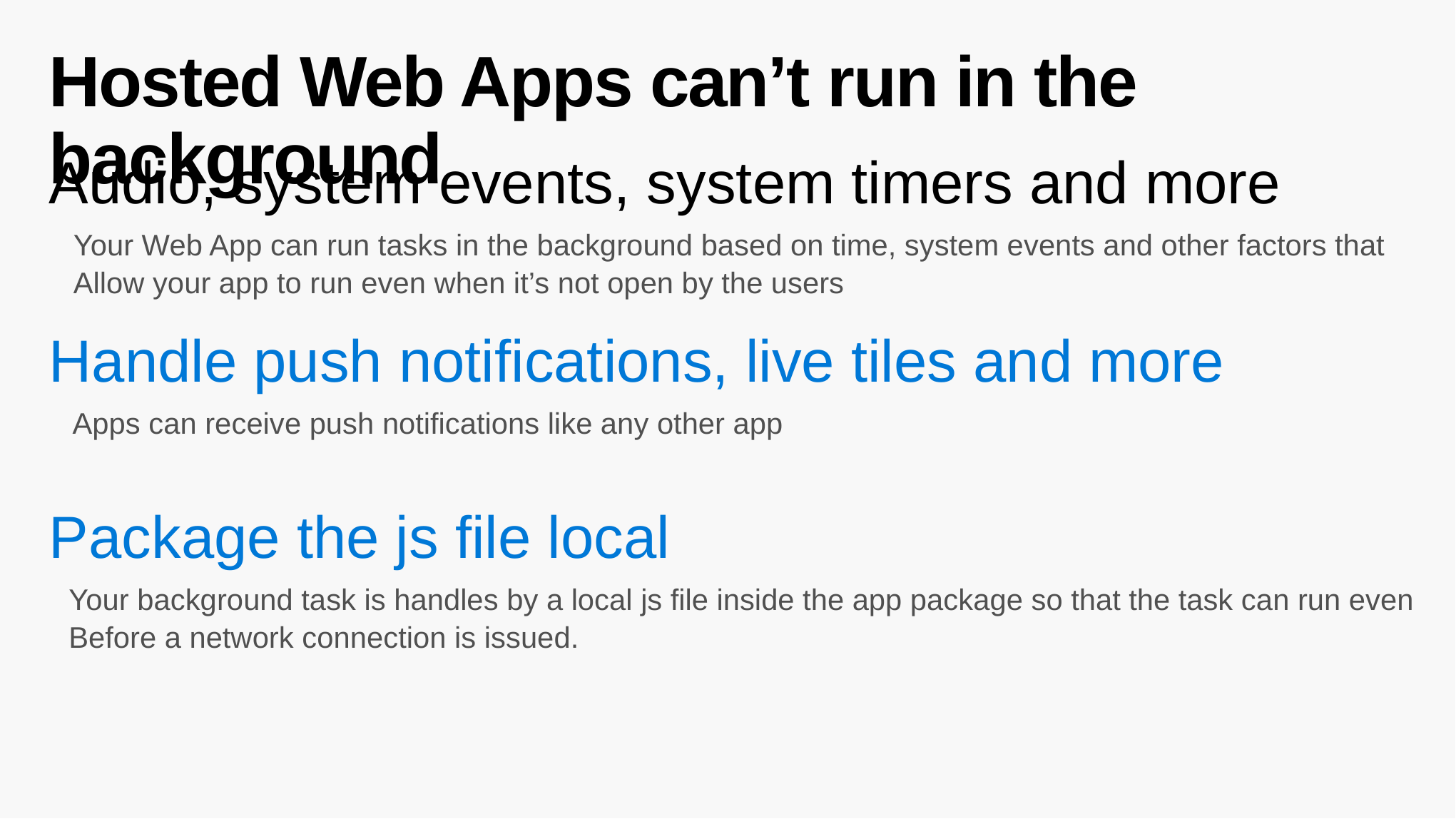

# Hosted Web Apps can’t run in the background
Audio, system events, system timers and more
Your Web App can run tasks in the background based on time, system events and other factors that
Allow your app to run even when it’s not open by the users

Handle push notifications, live tiles and more
Apps can receive push notifications like any other app

Package the js file local
Your background task is handles by a local js file inside the app package so that the task can run even
Before a network connection is issued.